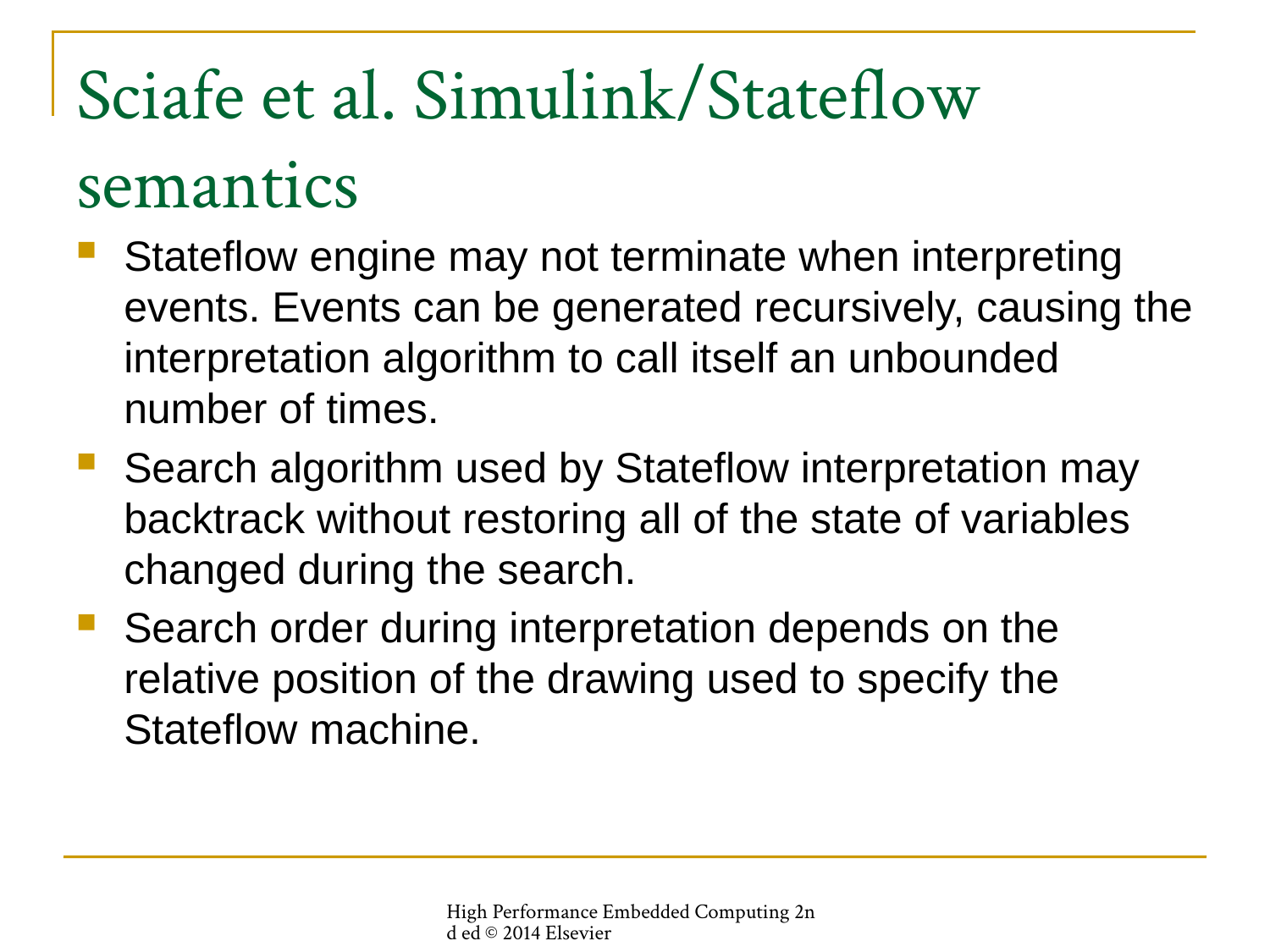

# Sciafe et al. Simulink/Stateflow semantics
Stateflow engine may not terminate when interpreting events. Events can be generated recursively, causing the interpretation algorithm to call itself an unbounded number of times.
Search algorithm used by Stateflow interpretation may backtrack without restoring all of the state of variables changed during the search.
Search order during interpretation depends on the relative position of the drawing used to specify the Stateflow machine.

High Performance Embedded Computing 2nd ed © 2014 Elsevier